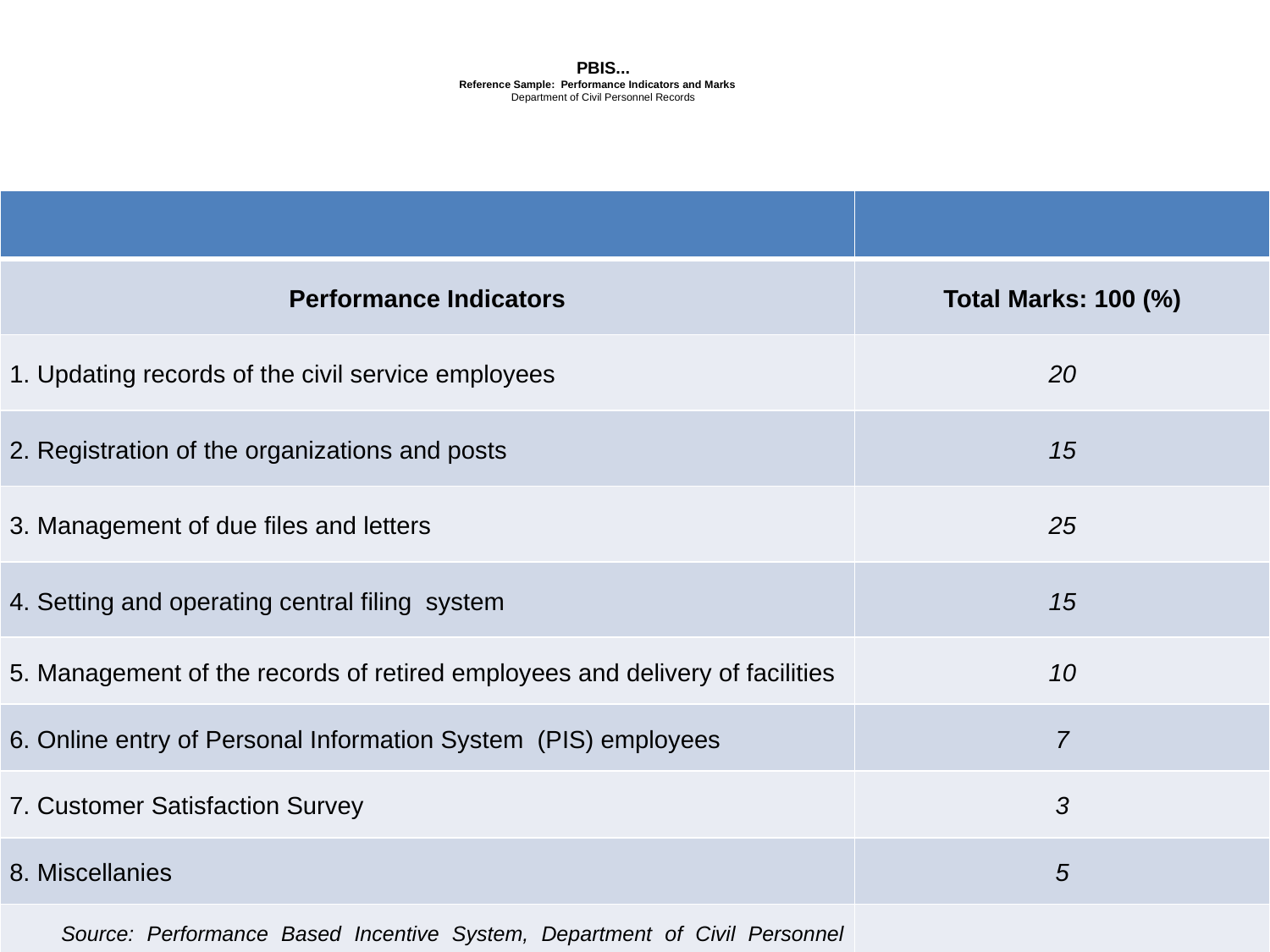

# PBIS... Reference Sample:  Performance Indicators and Marks Department of Civil Personnel Records
|  |  |
| --- | --- |
| Performance Indicators | Total Marks: 100 (%) |
| 1. Updating records of the civil service employees | 20 |
| 2. Registration of the organizations and posts | 15 |
| 3. Management of due files and letters | 25 |
| 4. Setting and operating central filing system | 15 |
| 5. Management of the records of retired employees and delivery of facilities | 10 |
| 6. Online entry of Personal Information System (PIS) employees | 7 |
| 7. Customer Satisfaction Survey | 3 |
| 8. Miscellanies | 5 |
| Source: Performance Based Incentive System, Department of Civil Personnel Records, 2010 |  |
12